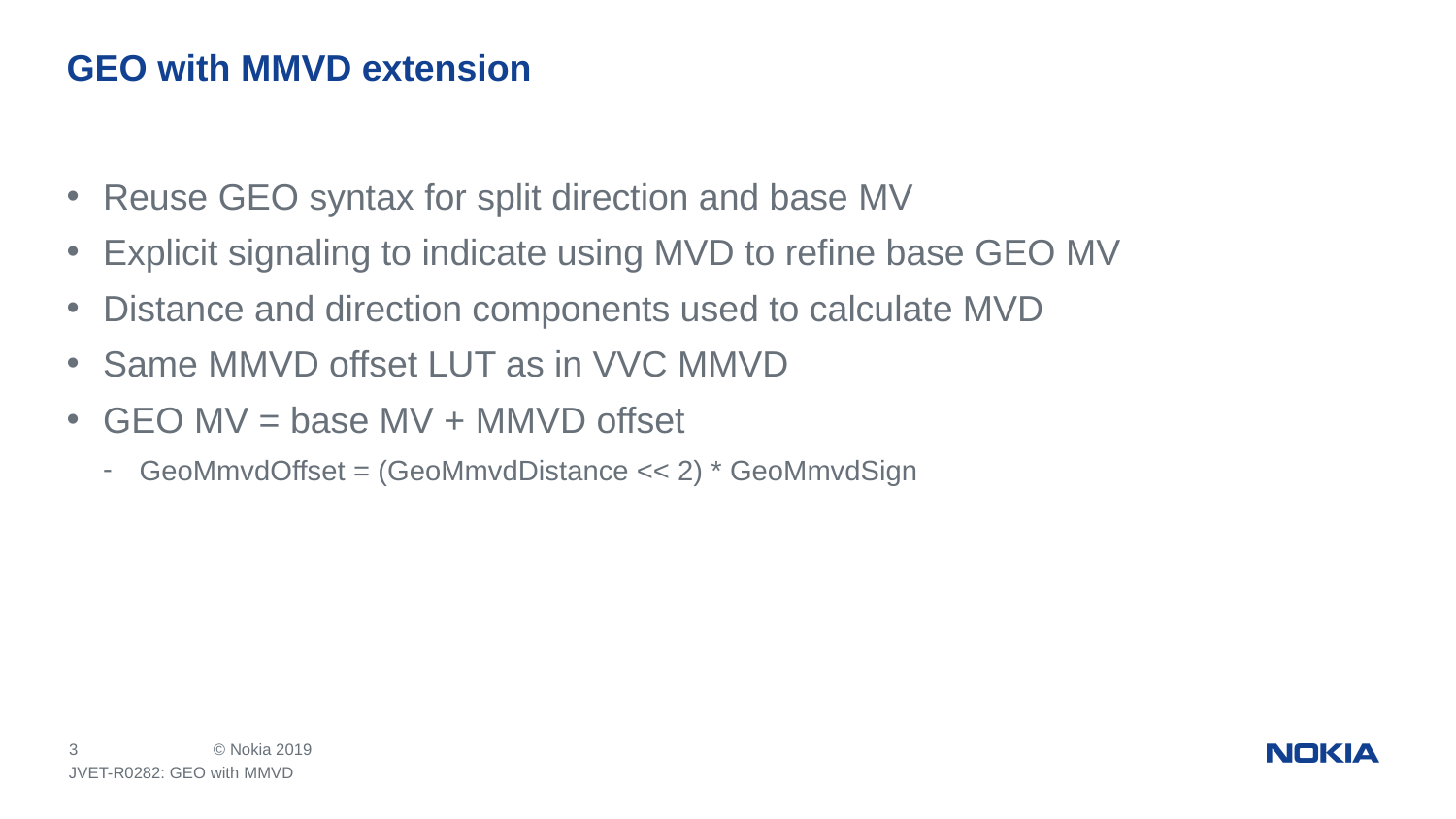

# GEO with MMVD extension
Reuse GEO syntax for split direction and base MV
Explicit signaling to indicate using MVD to refine base GEO MV
Distance and direction components used to calculate MVD
Same MMVD offset LUT as in VVC MMVD
GEO MV = base MV + MMVD offset
GeoMmvdOffset = (GeoMmvdDistance << 2) * GeoMmvdSign

JVET-R0282: GEO with MMVD